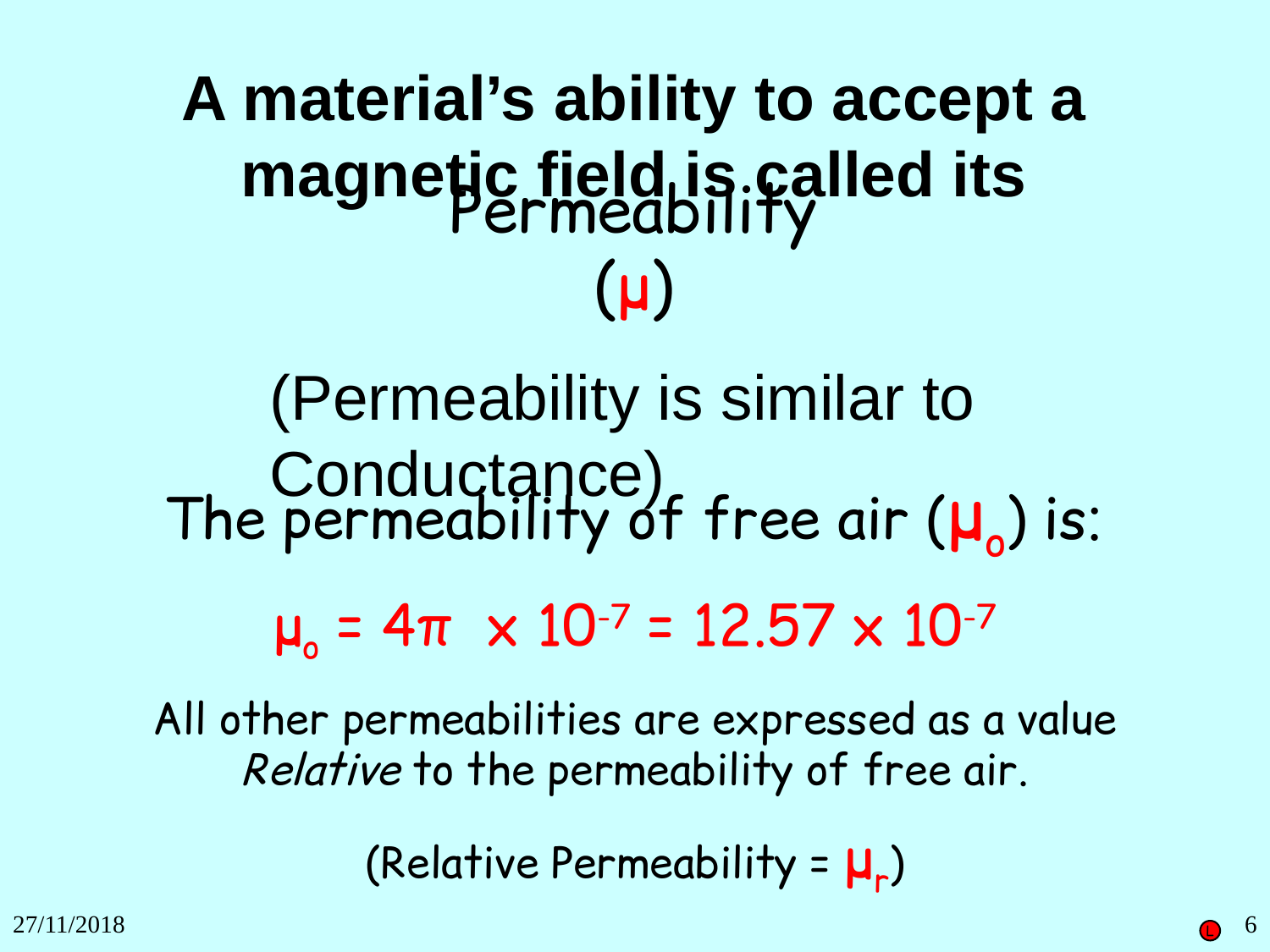

A material’s ability to accept a magnetic field is called its
Permeability
(μ)
(Permeability is similar to Conductance)
The permeability of free air (μo) is:
μo = 4π  x 10-7 = 12.57 x 10-7
All other permeabilities are expressed as a value Relative to the permeability of free air.
(Relative Permeability = μr)
27/11/2018
6
L